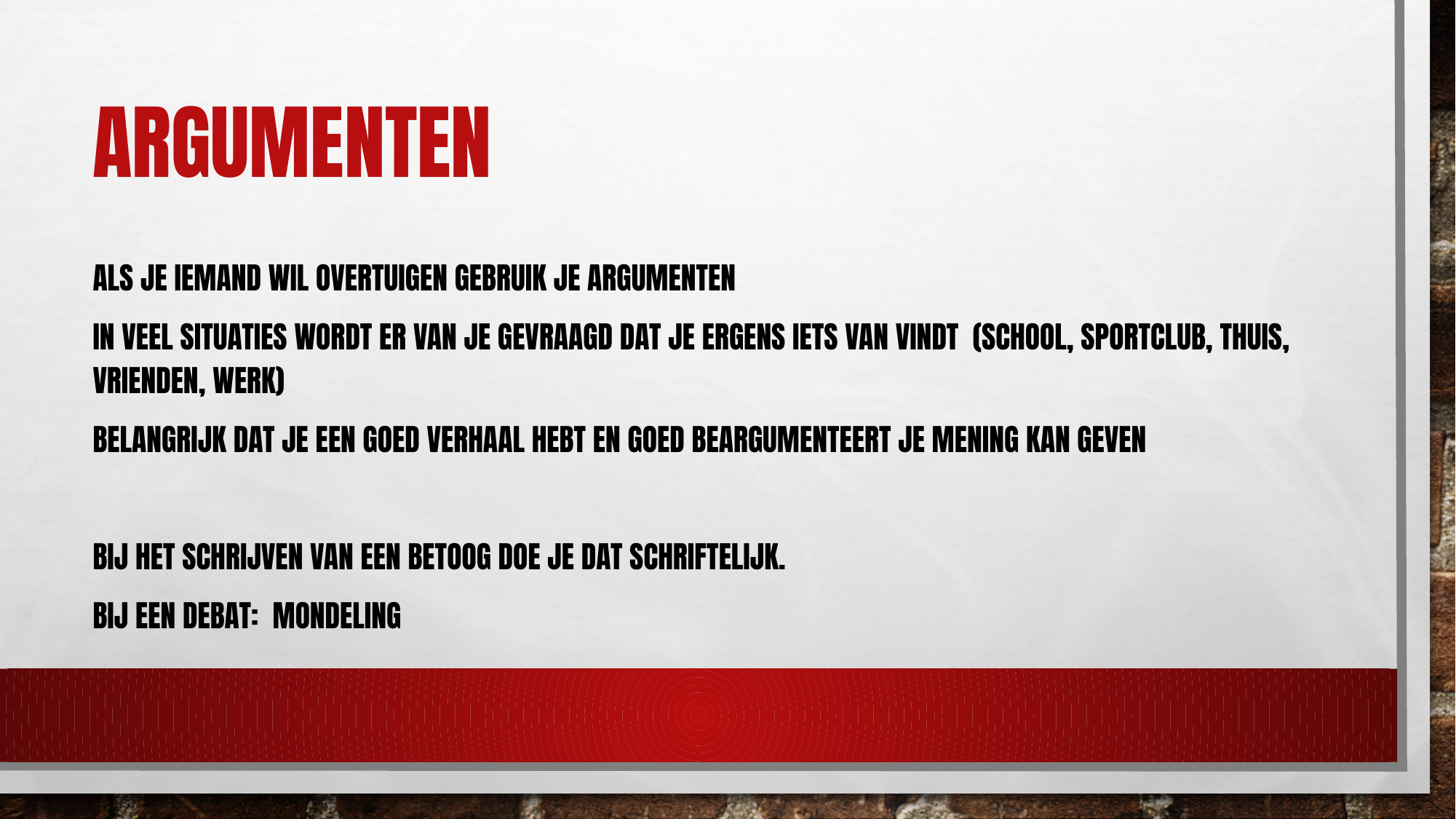

# Argumenten
Als je iemand wil overtuigen gebruik je argumenten
In Veel situaties wordt er van je gevraagd dat je ergens iets van vindt  (school, sportclub, thuis, vrienden, werk)
Belangrijk dat je een goed verhaal hebt en goed beargumenteert je mening kan geven

Bij het schrijven van een betoog doe je dat schriftelijk.
Bij een debat:  mondeling